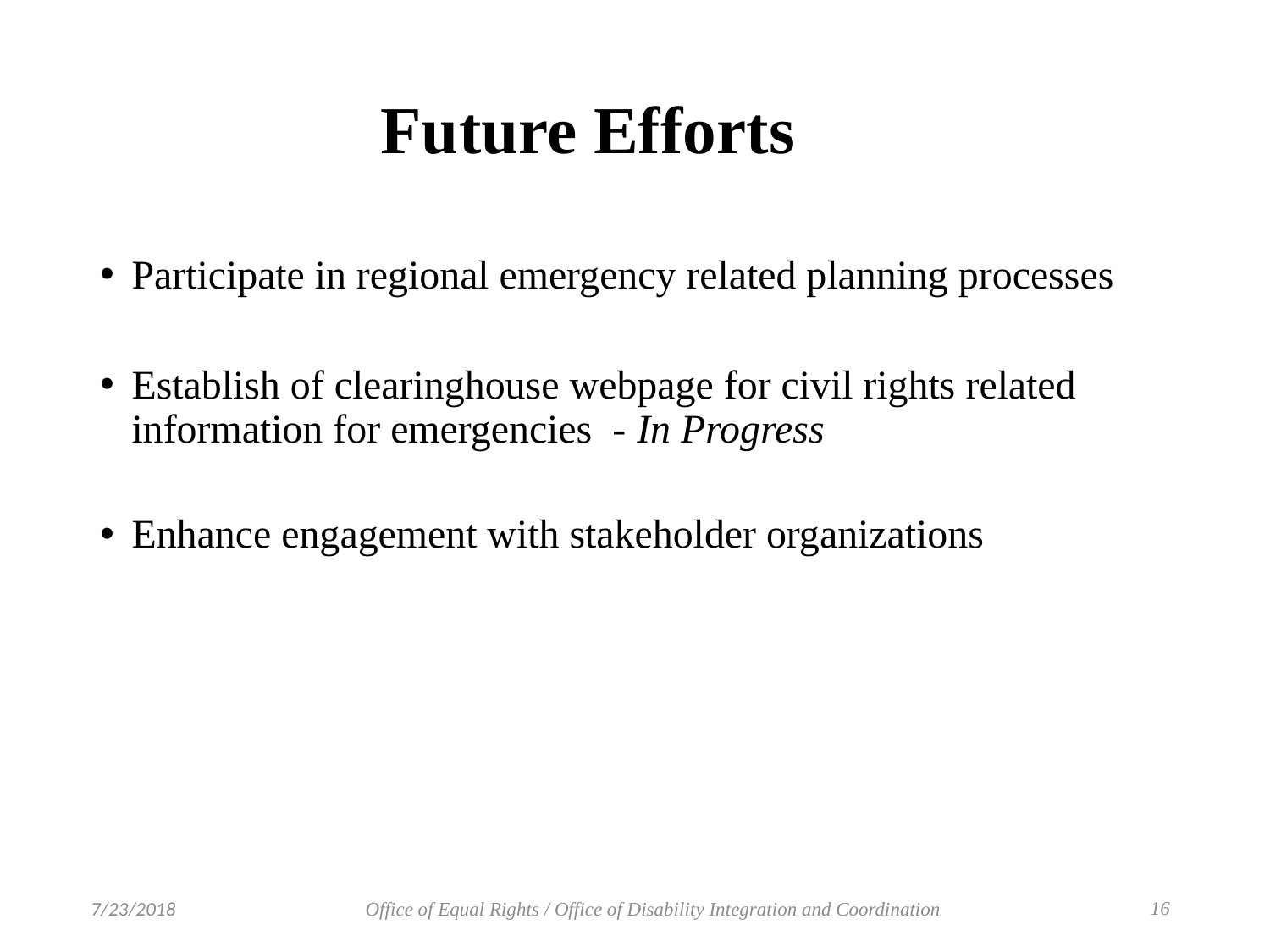

# Future Efforts
Participate in regional emergency related planning processes
Establish of clearinghouse webpage for civil rights related information for emergencies  - In Progress
Enhance engagement with stakeholder organizations

16
7/23/2018
Office of Equal Rights / Office of Disability Integration and Coordination